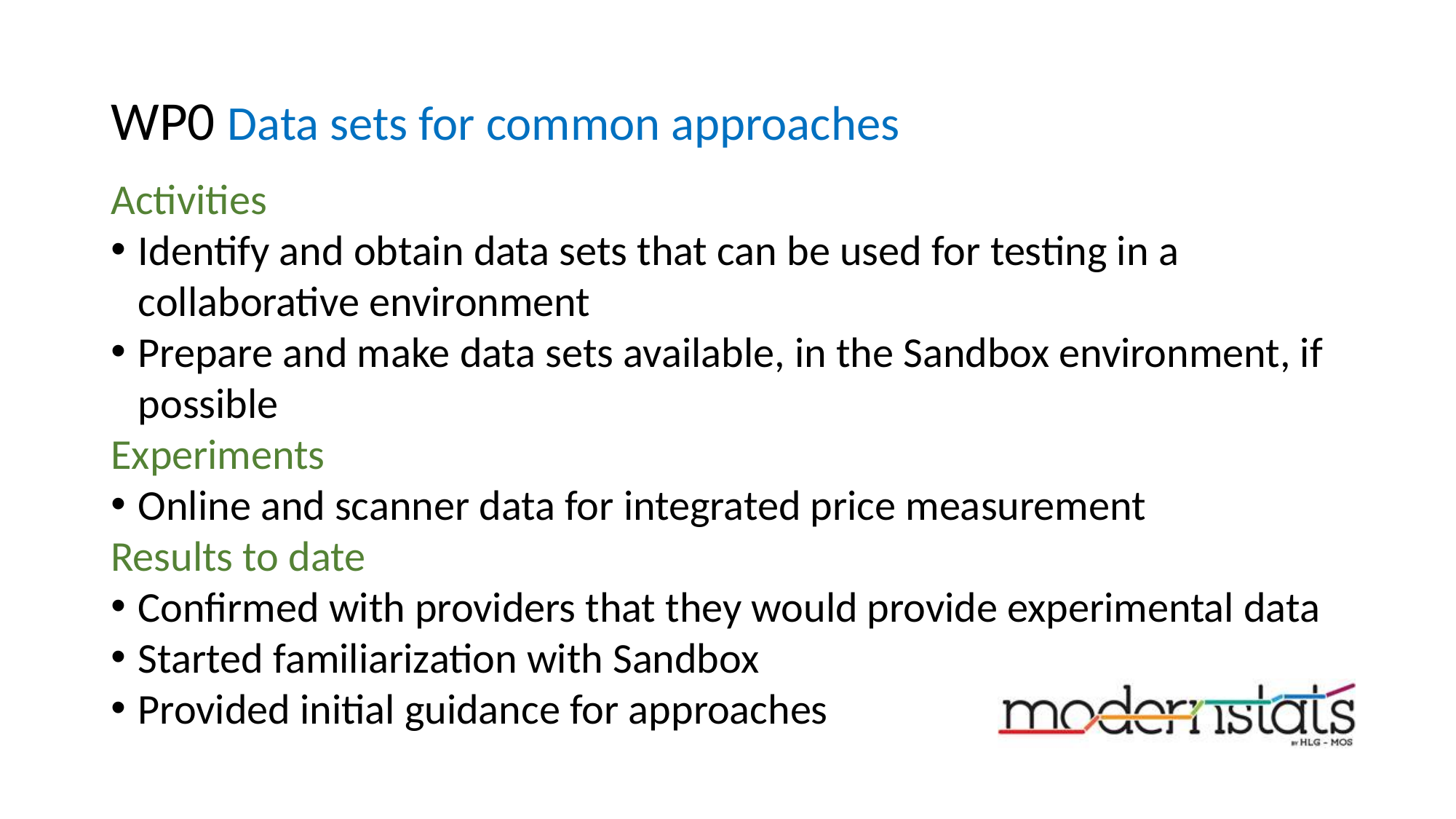

# WP0 Data sets for common approaches
Activities
Identify and obtain data sets that can be used for testing in a collaborative environment
Prepare and make data sets available, in the Sandbox environment, if possible
Experiments
Online and scanner data for integrated price measurement
Results to date
Confirmed with providers that they would provide experimental data
Started familiarization with Sandbox
Provided initial guidance for approaches
11